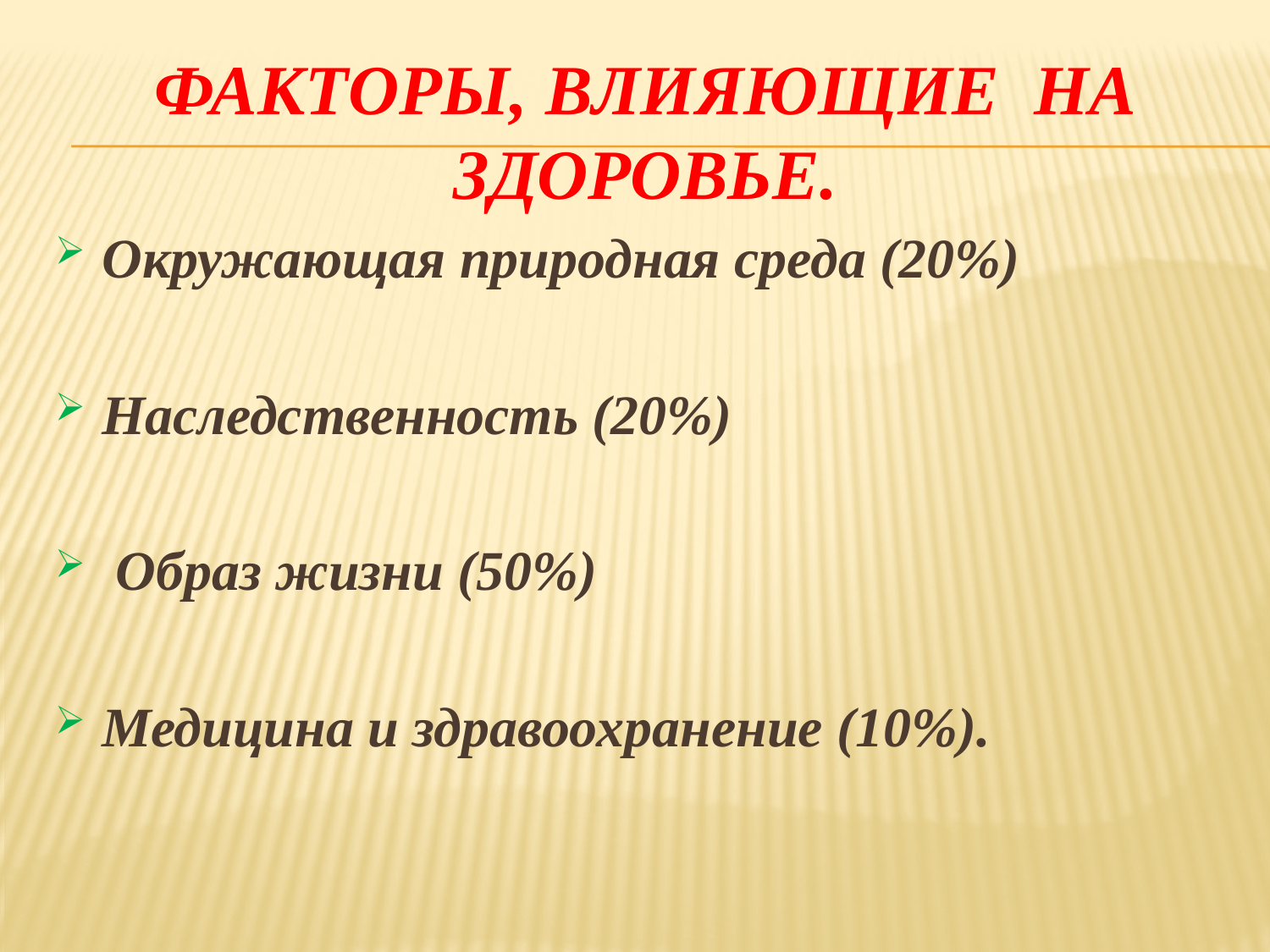

# Факторы, влияющие  на здоровье.
Окружающая природная среда (20%)

Наследственность (20%)

 Образ жизни (50%)

Медицина и здравоохранение (10%).